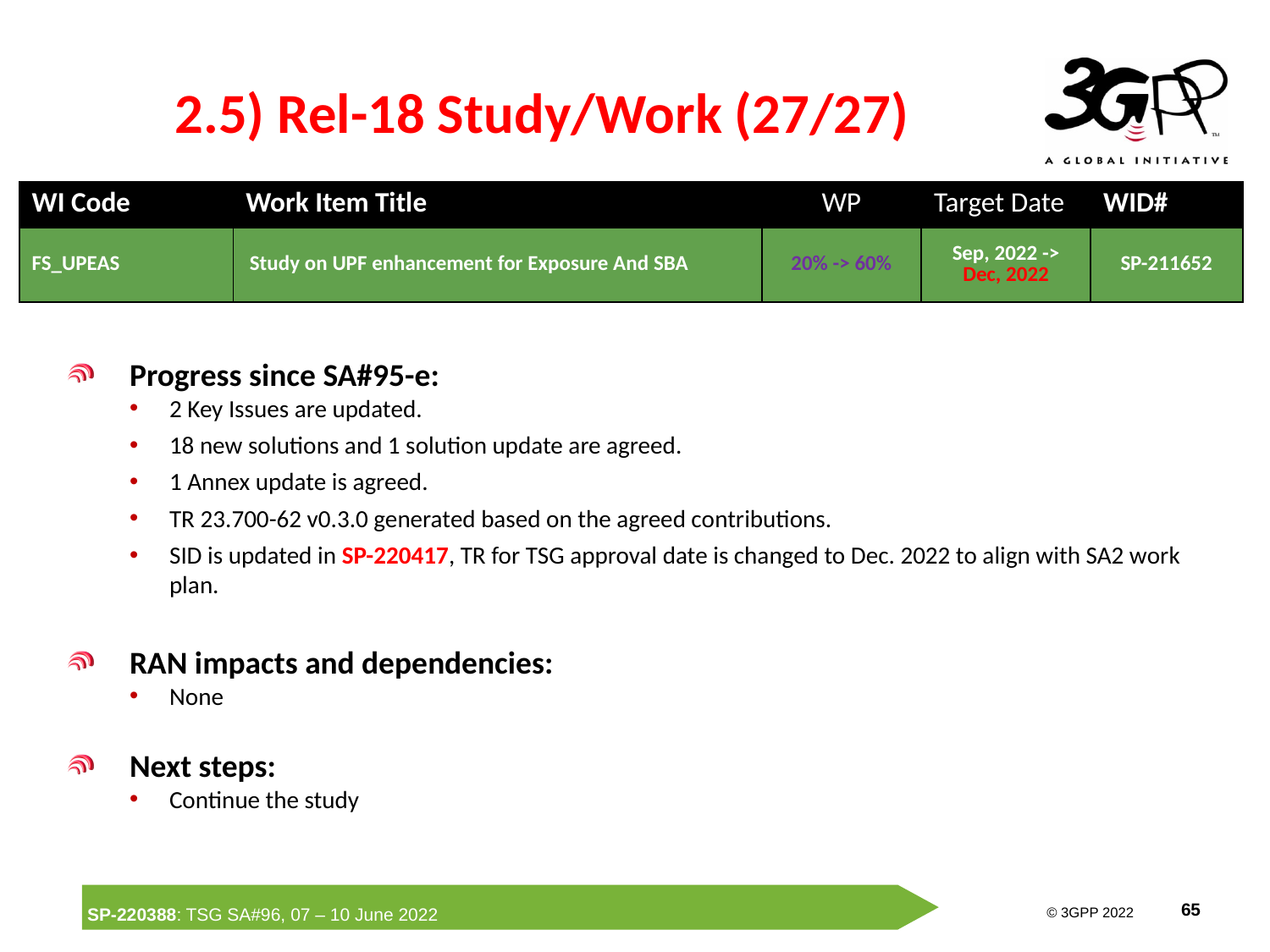

# 2.5) Rel-18 Study/Work (27/27)
| WI Code | Work Item Title | WP | Target Date | WID# |
| --- | --- | --- | --- | --- |
| FS\_UPEAS | Study on UPF enhancement for Exposure And SBA | 20% -> 60% | Sep, 2022 -> Dec, 2022 | SP-211652 |
Progress since SA#95-e:
2 Key Issues are updated.
18 new solutions and 1 solution update are agreed.
1 Annex update is agreed.
TR 23.700-62 v0.3.0 generated based on the agreed contributions.
SID is updated in SP-220417, TR for TSG approval date is changed to Dec. 2022 to align with SA2 work plan.

RAN impacts and dependencies:
None

Next steps:
Continue the study